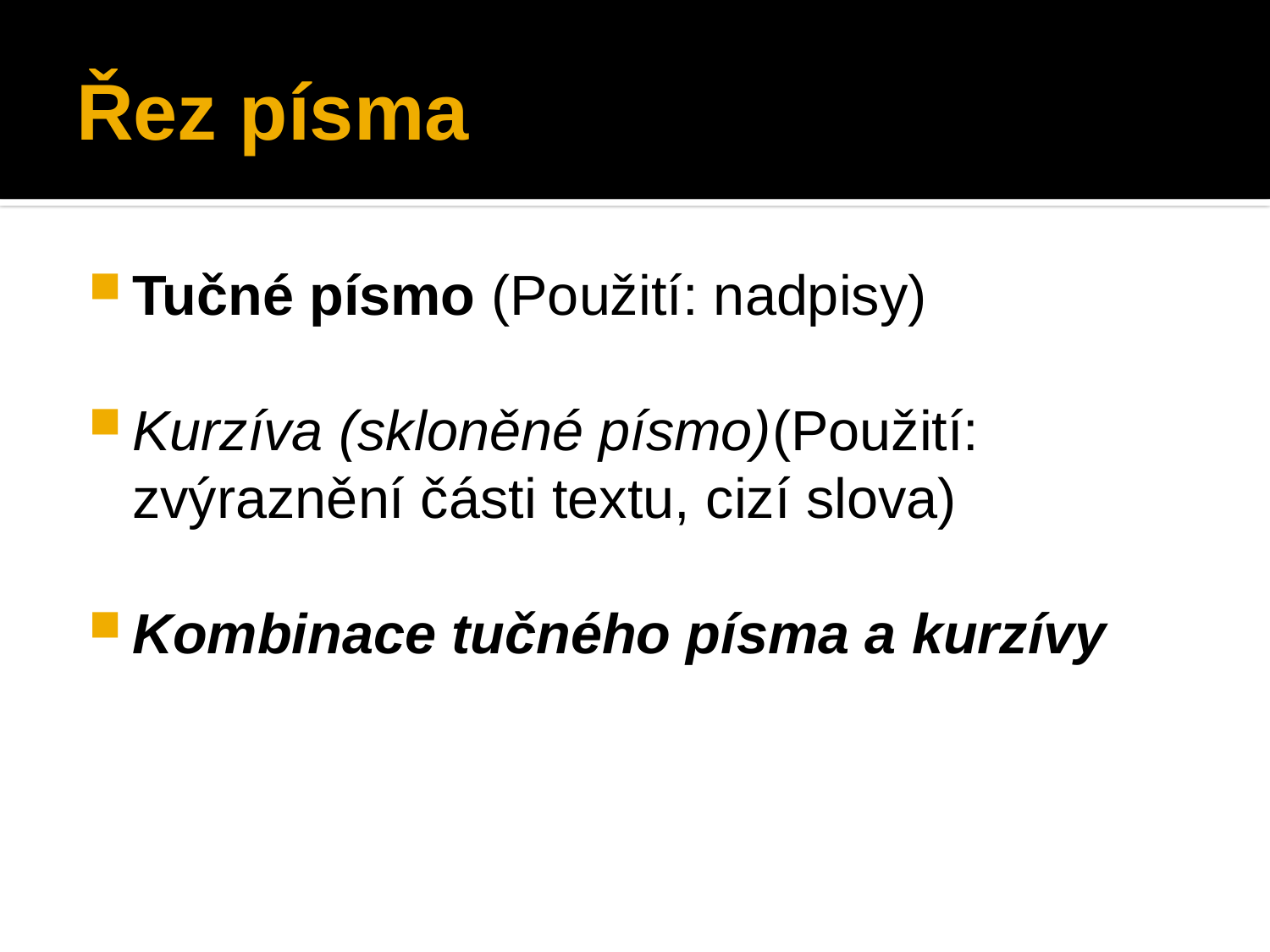

# Řez písma
Tučné písmo (Použití: nadpisy)

Kurzíva (skloněné písmo)(Použití: zvýraznění části textu, cizí slova)

Kombinace tučného písma a kurzívy